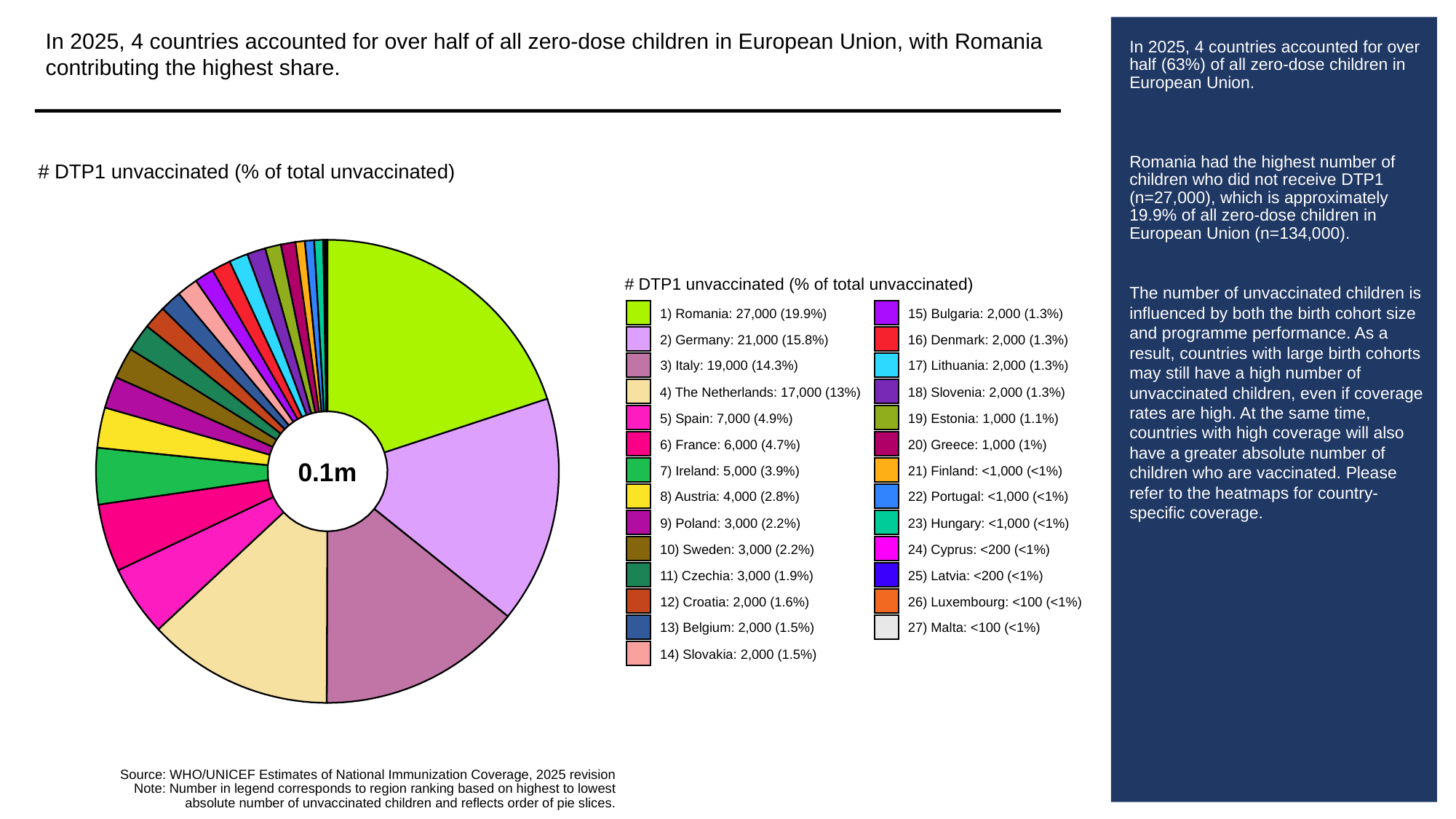

In 2025, 4 countries accounted for over half of all zero-dose children in European Union, with Romania contributing the highest share.
# In 2025, 4 countries accounted for over half (63%) of all zero-dose children in European Union.

Romania had the highest number of children who did not receive DTP1 (n=27,000), which is approximately 19.9% of all zero-dose children in European Union (n=134,000).

The number of unvaccinated children is influenced by both the birth cohort size and programme performance. As a result, countries with large birth cohorts may still have a high number of unvaccinated children, even if coverage rates are high. At the same time, countries with high coverage will also have a greater absolute number of children who are vaccinated. Please refer to the heatmaps for country-specific coverage.

# DTP1 unvaccinated (% of total unvaccinated)

# DTP1 unvaccinated (% of total unvaccinated)

1) Romania: 27,000 (19.9%)
15) Bulgaria: 2,000 (1.3%)

2) Germany: 21,000 (15.8%)
16) Denmark: 2,000 (1.3%)

3) Italy: 19,000 (14.3%)
17) Lithuania: 2,000 (1.3%)

4) The Netherlands: 17,000 (13%)
18) Slovenia: 2,000 (1.3%)

5) Spain: 7,000 (4.9%)
19) Estonia: 1,000 (1.1%)

6) France: 6,000 (4.7%)
20) Greece: 1,000 (1%)

0.1m
7) Ireland: 5,000 (3.9%)
21) Finland: <1,000 (<1%)

8) Austria: 4,000 (2.8%)
22) Portugal: <1,000 (<1%)

9) Poland: 3,000 (2.2%)
23) Hungary: <1,000 (<1%)

10) Sweden: 3,000 (2.2%)
24) Cyprus: <200 (<1%)

11) Czechia: 3,000 (1.9%)
25) Latvia: <200 (<1%)

12) Croatia: 2,000 (1.6%)
26) Luxembourg: <100 (<1%)

13) Belgium: 2,000 (1.5%)
27) Malta: <100 (<1%)

14) Slovakia: 2,000 (1.5%)
Source: WHO/UNICEF Estimates of National Immunization Coverage, 2025 revision
Note: Number in legend corresponds to region ranking based on highest to lowest
absolute number of unvaccinated children and reflects order of pie slices.